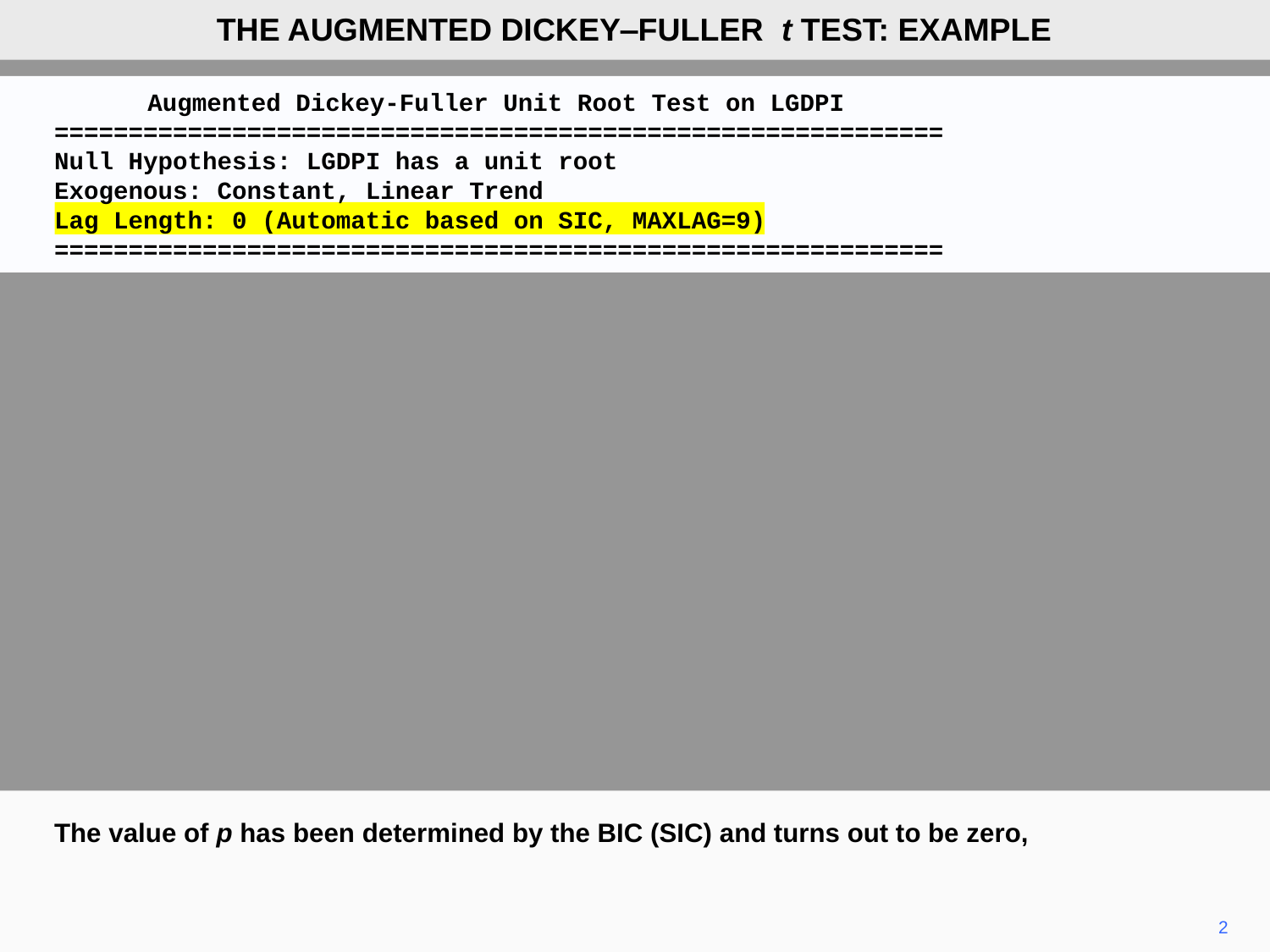

THE AUGMENTED DICKEY‒FULLER  t TEST: EXAMPLE

       Augmented Dickey-Fuller Unit Root Test on LGDPI
============================================================
Null Hypothesis: LGDPI has a unit root
Exogenous: Constant, Linear Trend
Lag Length: 0 (Automatic based on SIC, MAXLAG=9)
============================================================

The value of p has been determined by the BIC (SIC) and turns out to be zero,
2